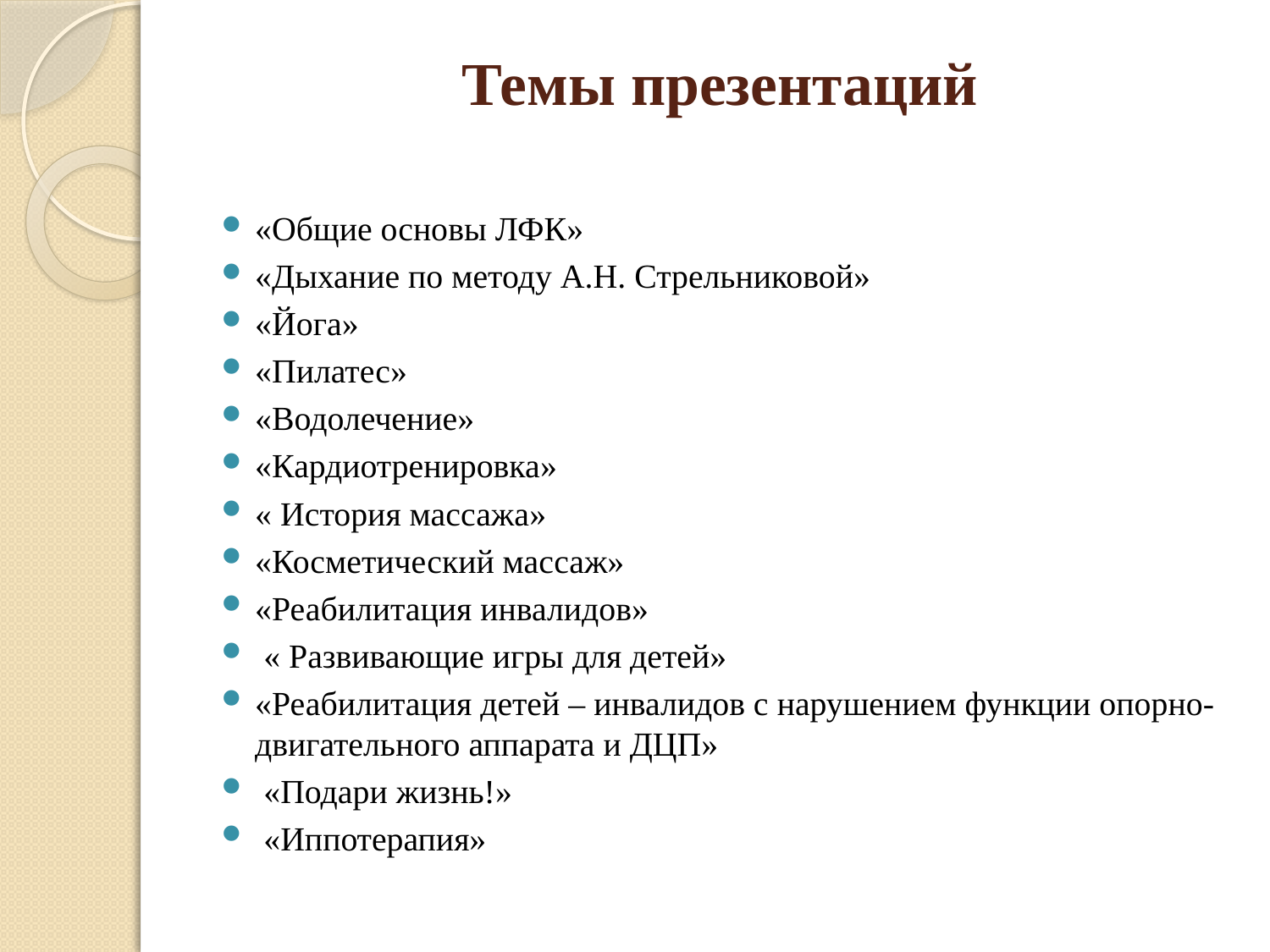

# Темы презентаций
«Общие основы ЛФК»
«Дыхание по методу А.Н. Стрельниковой»
«Йога»
«Пилатес»
«Водолечение»
«Кардиотренировка»
« История массажа»
«Косметический массаж»
«Реабилитация инвалидов»
 « Развивающие игры для детей»
«Реабилитация детей – инвалидов с нарушением функции опорно-двигательного аппарата и ДЦП»
 «Подари жизнь!»
 «Иппотерапия»